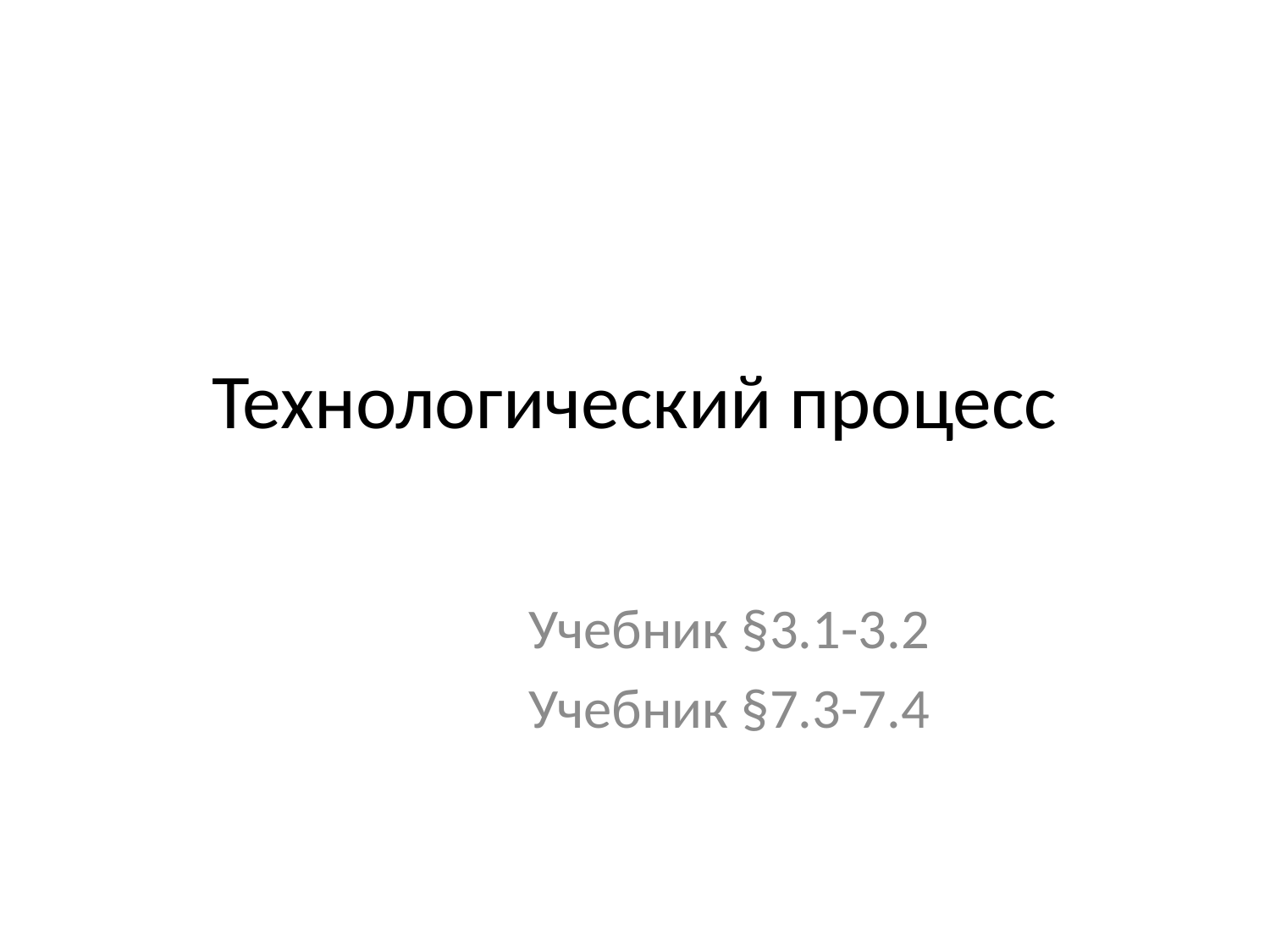

# Технологический процесс
Учебник §3.1-3.2
Учебник §7.3-7.4